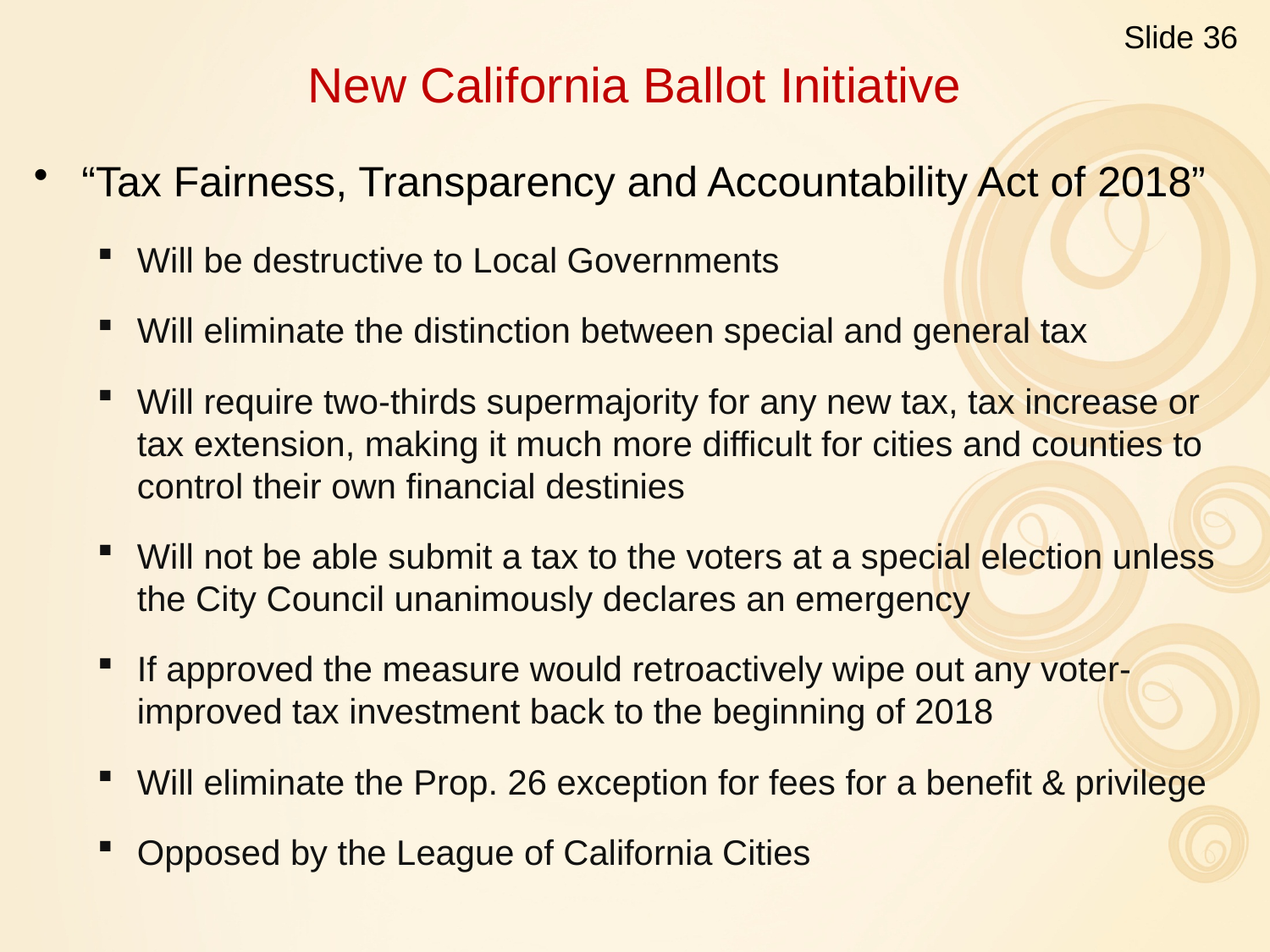

Slide 36
# New California Ballot Initiative
“Tax Fairness, Transparency and Accountability Act of 2018”
Will be destructive to Local Governments
Will eliminate the distinction between special and general tax
Will require two-thirds supermajority for any new tax, tax increase or tax extension, making it much more difficult for cities and counties to control their own financial destinies
Will not be able submit a tax to the voters at a special election unless the City Council unanimously declares an emergency
If approved the measure would retroactively wipe out any voter-improved tax investment back to the beginning of 2018
Will eliminate the Prop. 26 exception for fees for a benefit & privilege
Opposed by the League of California Cities